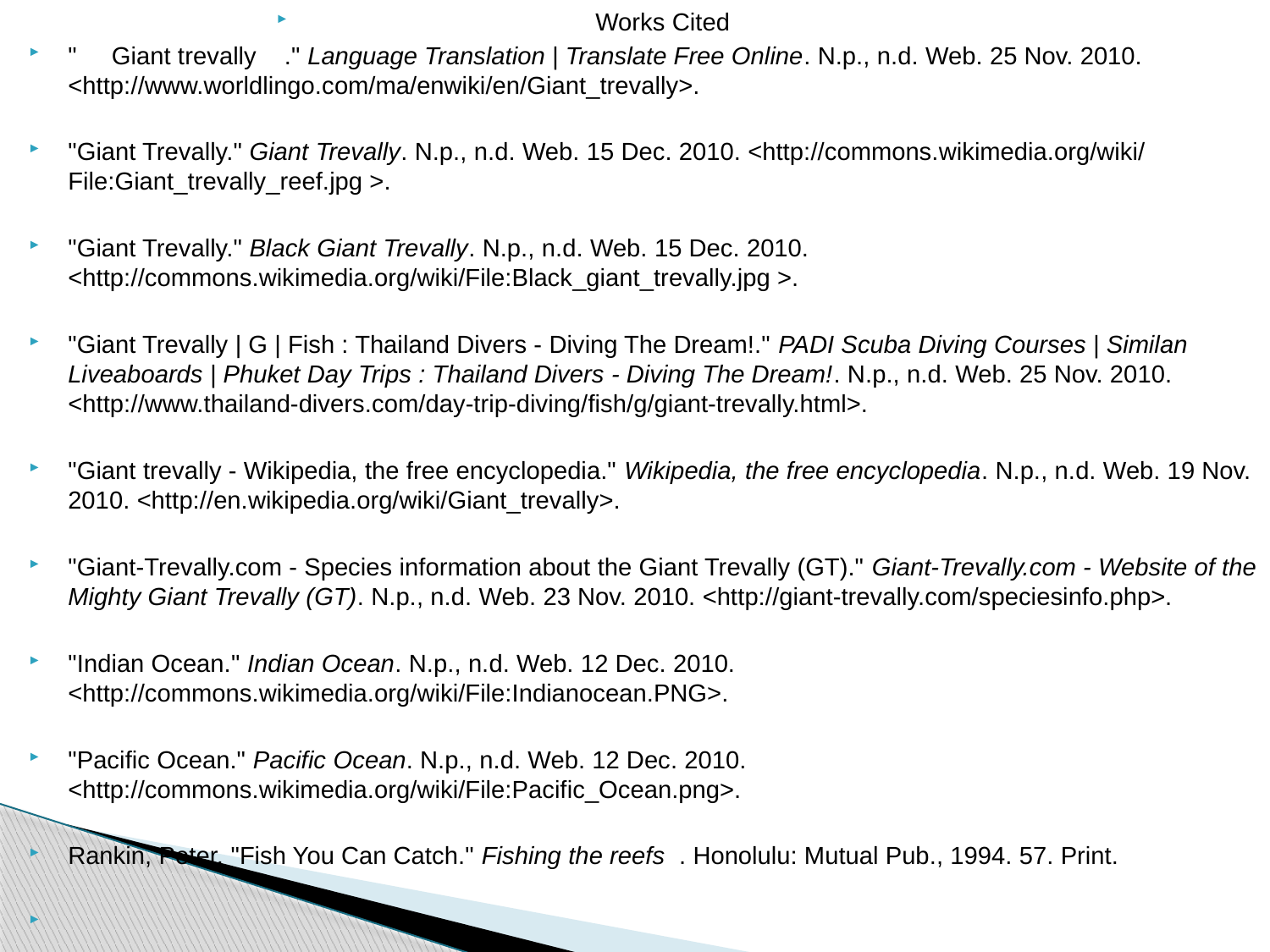

Works Cited
"     Giant trevally    ." Language Translation | Translate Free Online. N.p., n.d. Web. 25 Nov. 2010. <http://www.worldlingo.com/ma/enwiki/en/Giant_trevally>.

"Giant Trevally." Giant Trevally. N.p., n.d. Web. 15 Dec. 2010. <http://commons.wikimedia.org/wiki/ 			     File:Giant_trevally_reef.jpg >.

"Giant Trevally." Black Giant Trevally. N.p., n.d. Web. 15 Dec. 2010. <http://commons.wikimedia.org/wiki/File:Black_giant_trevally.jpg >.

"Giant Trevally | G | Fish : Thailand Divers - Diving The Dream!." PADI Scuba Diving Courses | Similan Liveaboards | Phuket Day Trips : Thailand Divers - Diving The Dream!. N.p., n.d. Web. 25 Nov. 2010. <http://www.thailand-divers.com/day-trip-diving/fish/g/giant-trevally.html>.

"Giant trevally - Wikipedia, the free encyclopedia." Wikipedia, the free encyclopedia. N.p., n.d. Web. 19 Nov. 2010. <http://en.wikipedia.org/wiki/Giant_trevally>.

"Giant-Trevally.com - Species information about the Giant Trevally (GT)." Giant-Trevally.com - Website of the Mighty Giant Trevally (GT). N.p., n.d. Web. 23 Nov. 2010. <http://giant-trevally.com/speciesinfo.php>.

"Indian Ocean." Indian Ocean. N.p., n.d. Web. 12 Dec. 2010. <http://commons.wikimedia.org/wiki/File:Indianocean.PNG>.

"Pacific Ocean." Pacific Ocean. N.p., n.d. Web. 12 Dec. 2010. <http://commons.wikimedia.org/wiki/File:Pacific_Ocean.png>.

Rankin, Peter. "Fish You Can Catch." Fishing the reefs  . Honolulu: Mutual Pub., 1994. 57. Print.